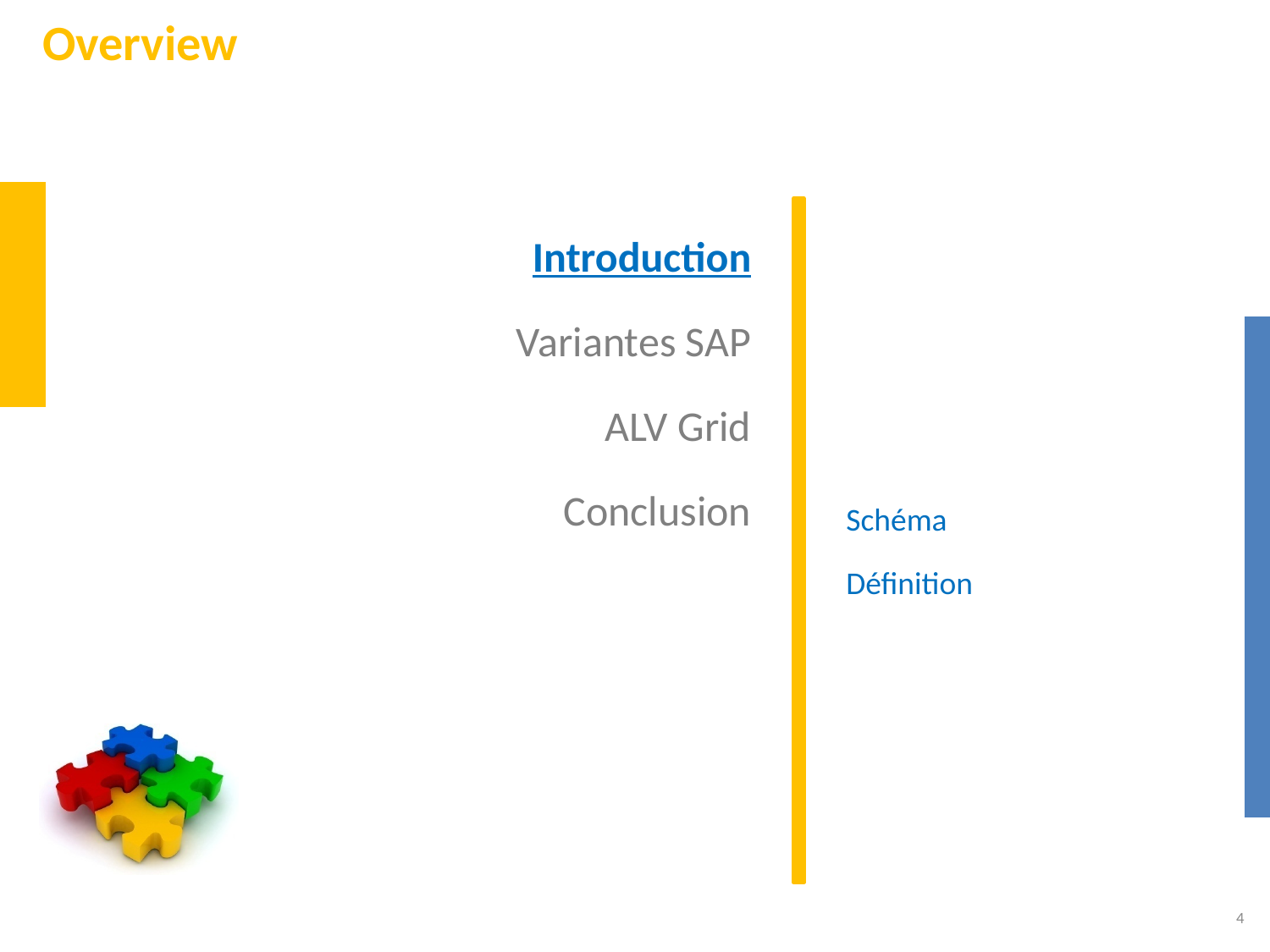

# Overview
Introduction
Variantes SAP
ALV Grid
Conclusion
Schéma
Définition
4